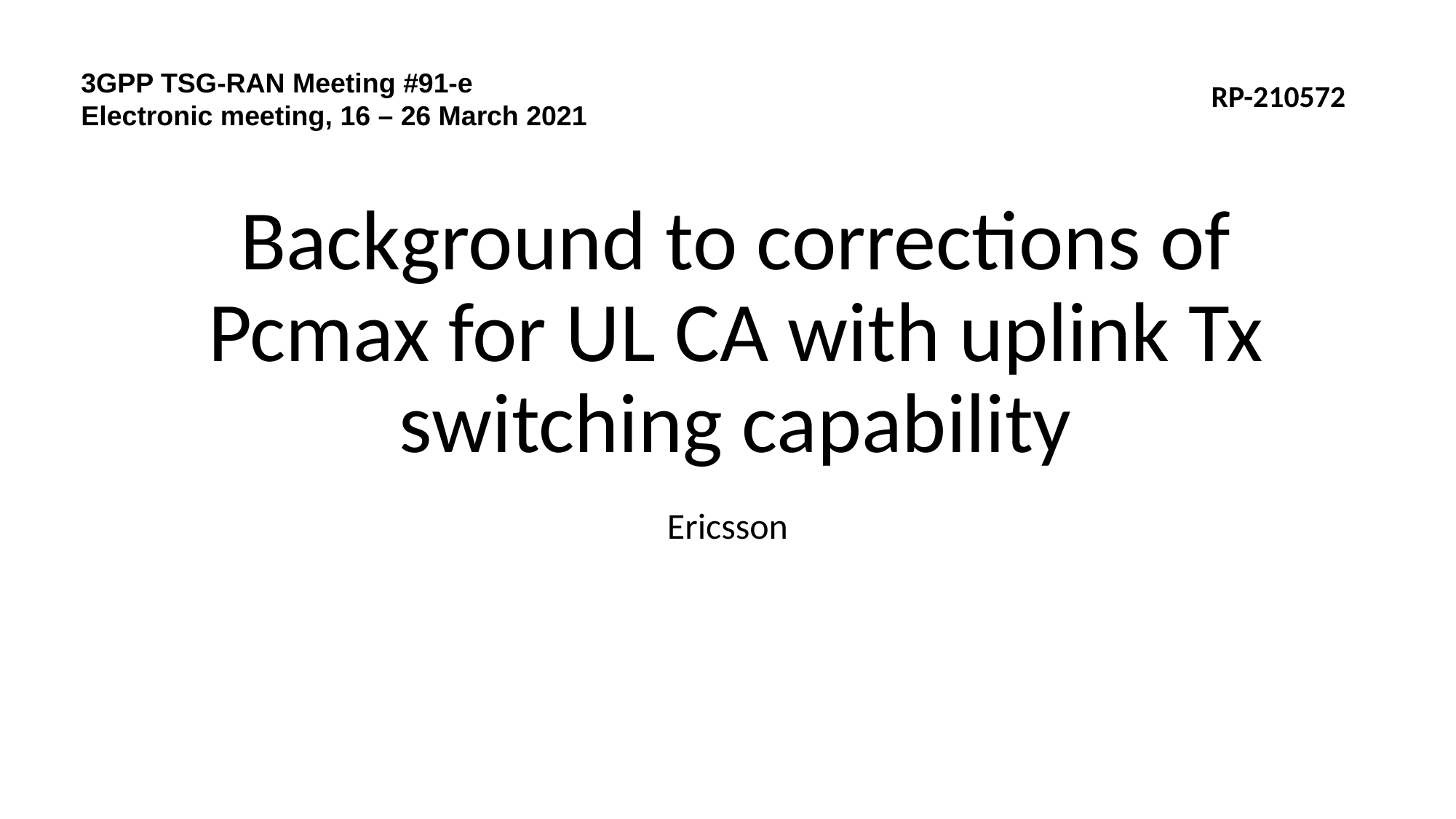

3GPP TSG-RAN Meeting #91-e
Electronic meeting, 16 – 26 March 2021
RP-210572
# Background to corrections of Pcmax for UL CA with uplink Tx switching capability
Ericsson